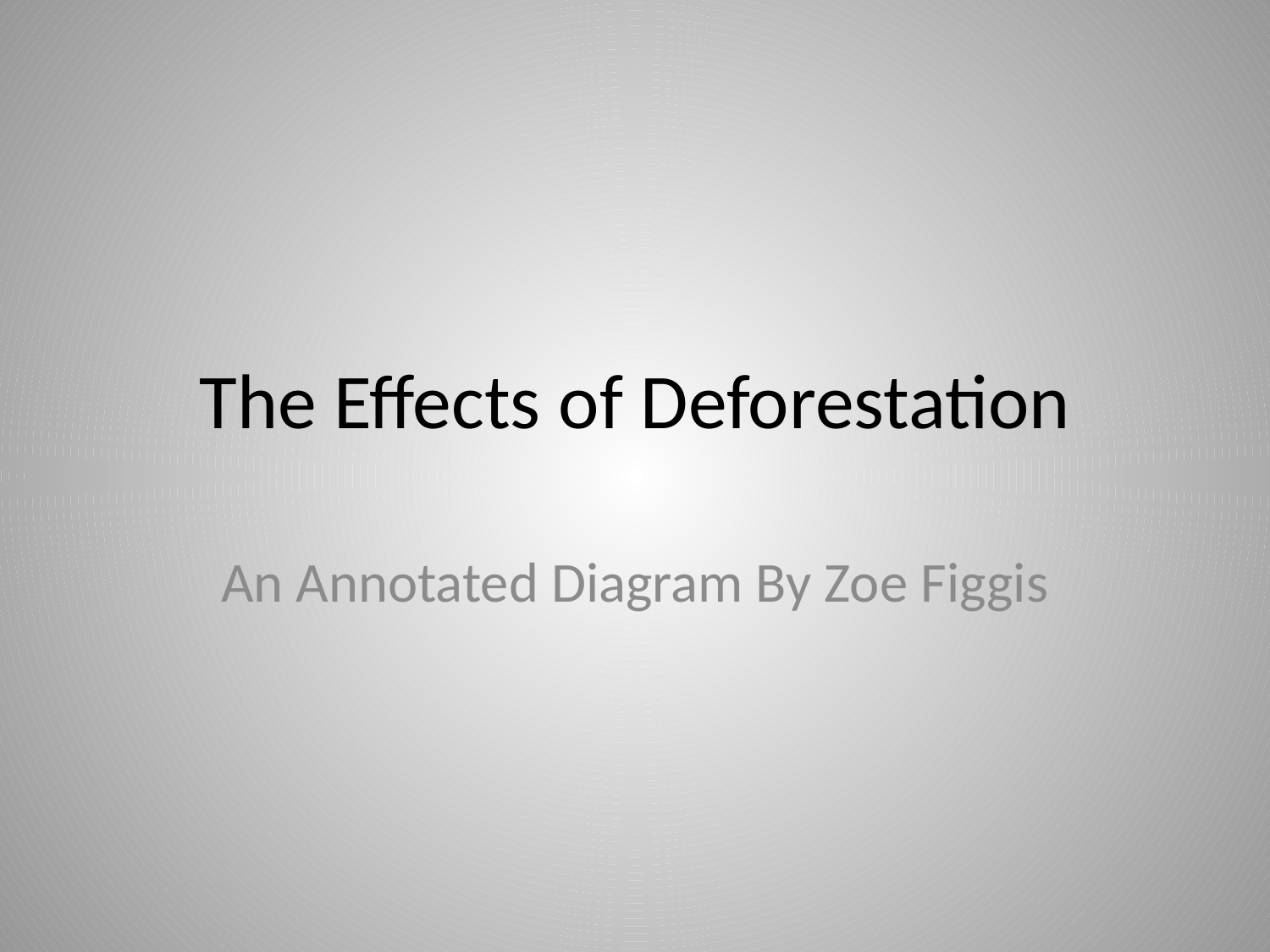

# The Effects of Deforestation
An Annotated Diagram By Zoe Figgis